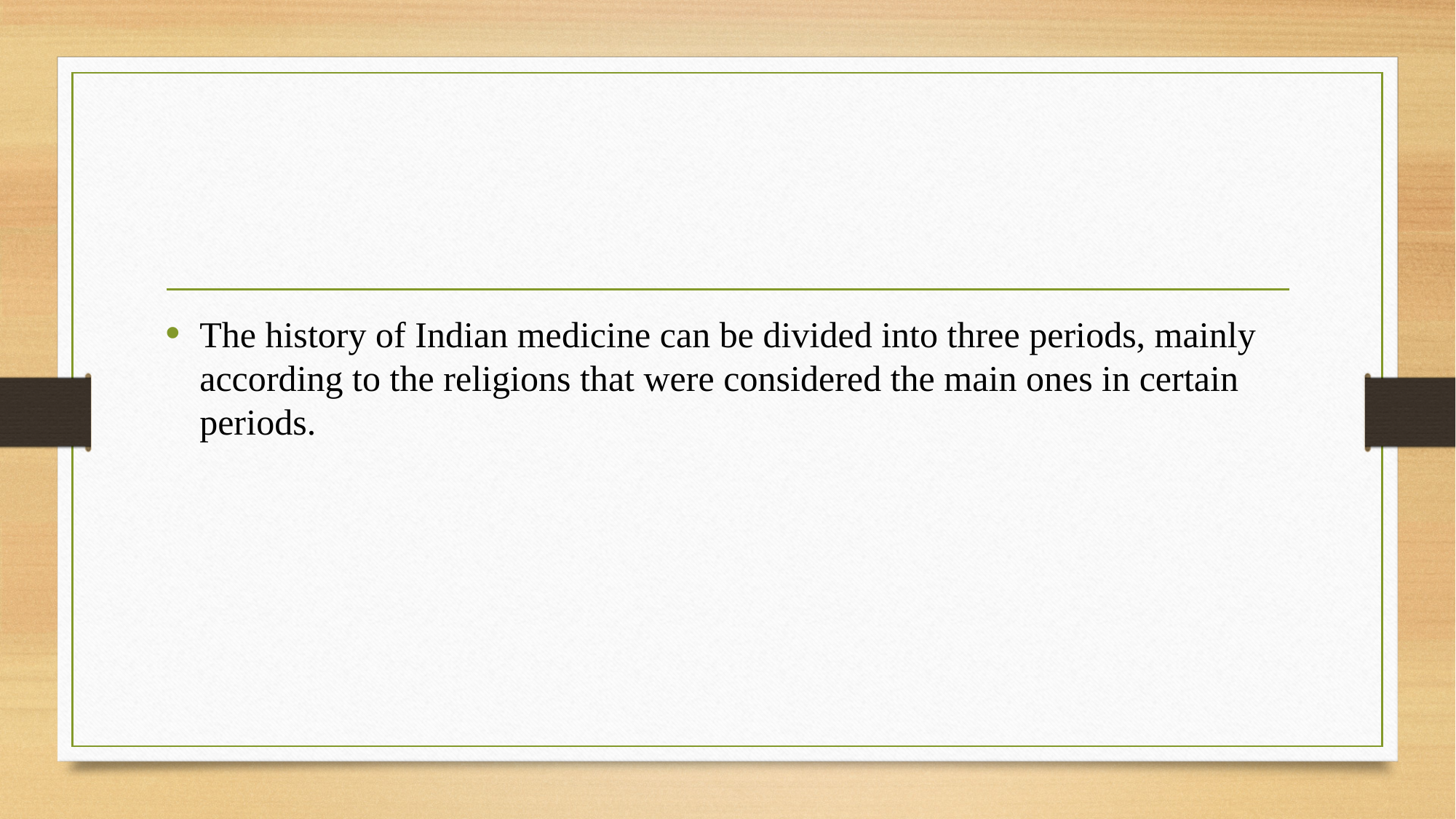

The history of Indian medicine can be divided into three periods, mainly according to the religions that were considered the main ones in certain periods.